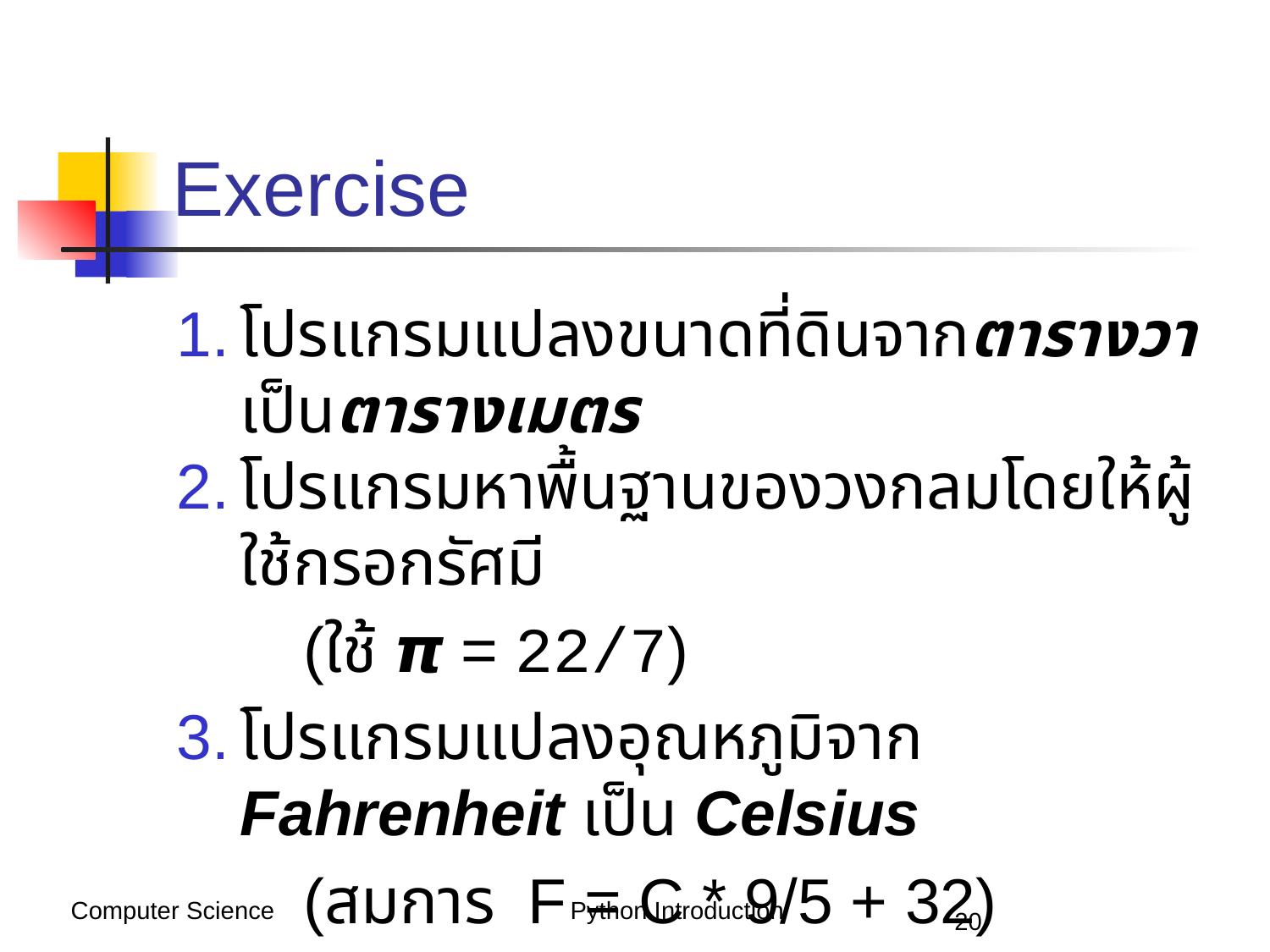

# Exercise
โปรแกรมแปลงขนาดที่ดินจากตารางวาเป็นตารางเมตร
โปรแกรมหาพื้นฐานของวงกลมโดยให้ผู้ใช้กรอกรัศมี
	(ใช้ 𝞹 = 22/7)
โปรแกรมแปลงอุณหภูมิจาก Fahrenheit เป็น Celsius
	(สมการ  F = C * 9/5 + 32)
20